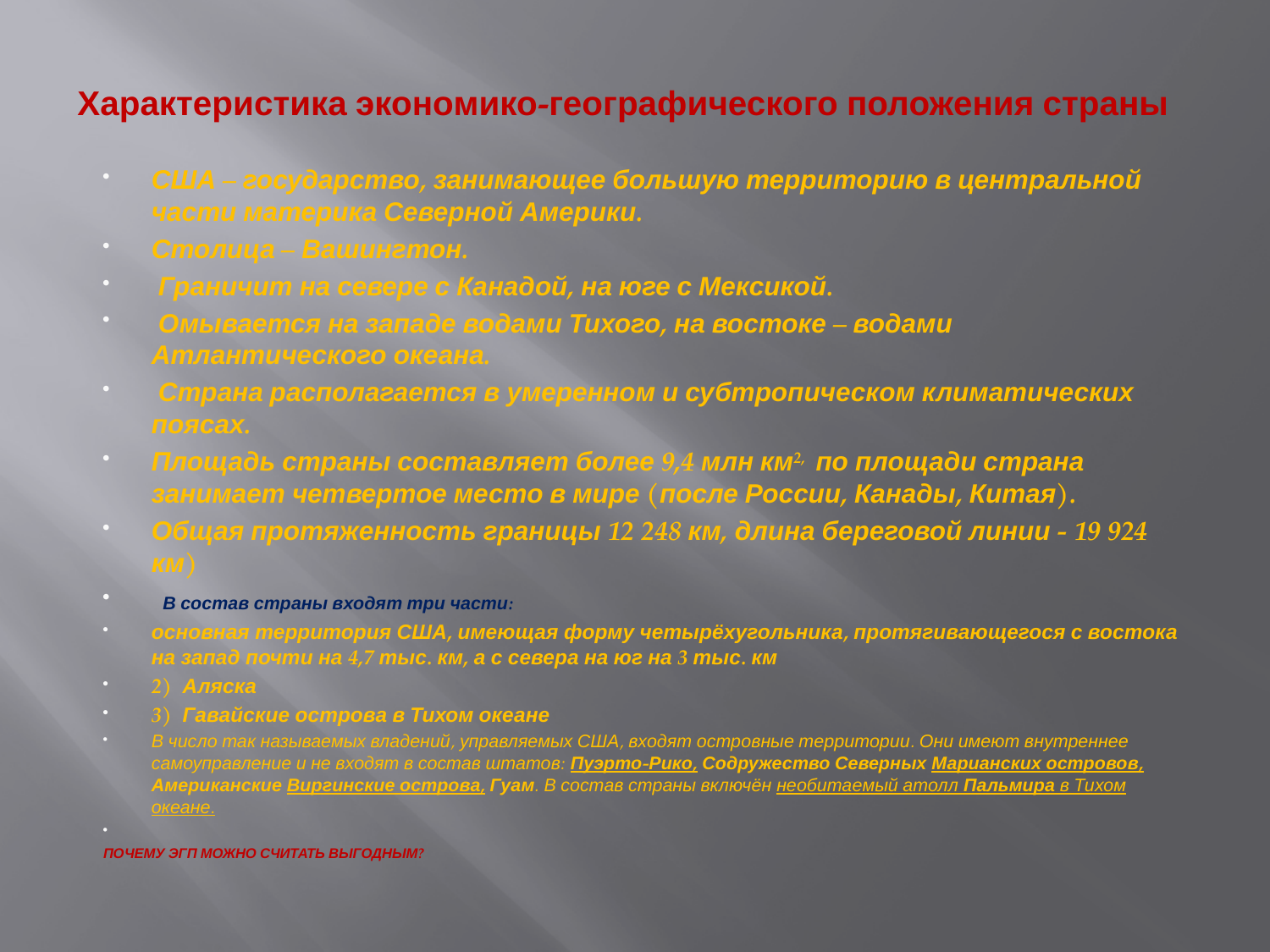

# Характеристика экономико-географического положения страны
США – государство, занимающее большую территорию в центральной части материка Северной Америки.
Столица – Вашингтон.
 Граничит на севере с Канадой, на юге с Мексикой.
 Омывается на западе водами Тихого, на востоке – водами Атлантического океана.
 Страна располагается в умеренном и субтропическом климатических поясах.
Площадь страны составляет более 9,4 млн км2,  по площади страна занимает четвертое место в мире (после России, Канады, Китая).
Общая протяженность границы 12 248 км, длина береговой линии - 19 924 км)
  В состав страны входят три части:
основная территория США, имеющая форму четырёхугольника, протягивающегося с востока на запад почти на 4,7 тыс. км, а с севера на юг на 3 тыс. км
2)  Аляска
3)  Гавайские острова в Тихом океане
В число так называемых владений, управляемых США, входят островные территории. Они имеют внутреннее самоуправление и не входят в состав штатов: Пуэрто-Рико, Содружество Северных Марианских островов, Американские Виргинские острова, Гуам. В состав страны включён не­оби­тае­мый атолл Паль­ми­ра в Ти­хом океане.

ПОЧЕМУ ЭГП МОЖНО СЧИТАТЬ ВЫГОДНЫМ?